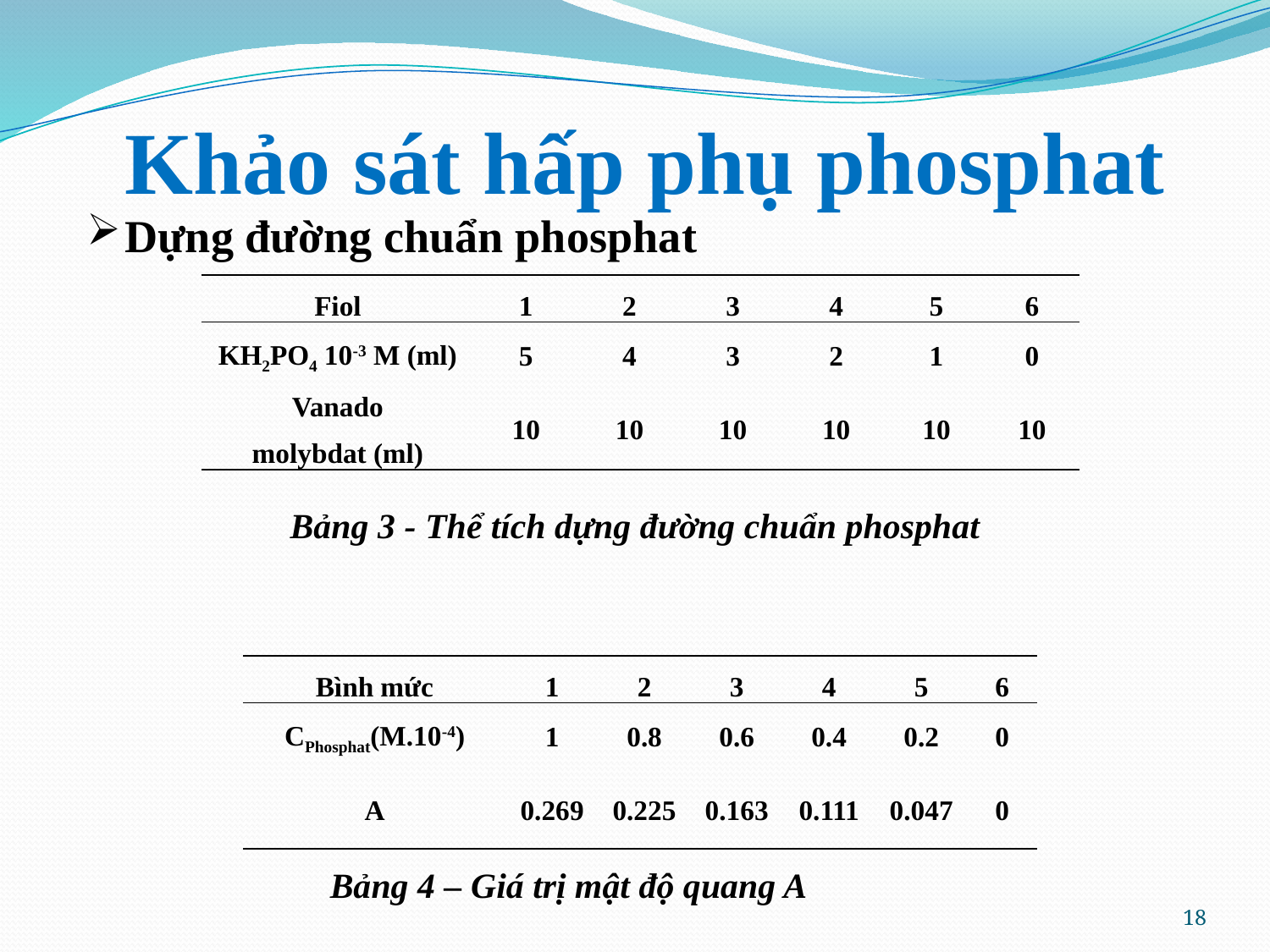

# Khảo sát hấp phụ phosphat
Dựng đường chuẩn phosphat
| Fiol | 1 | 2 | 3 | 4 | 5 | 6 |
| --- | --- | --- | --- | --- | --- | --- |
| KH2PO4 10-3 M (ml) | 5 | 4 | 3 | 2 | 1 | 0 |
| Vanado molybdat (ml) | 10 | 10 | 10 | 10 | 10 | 10 |
Bảng 3 - Thể tích dựng đường chuẩn phosphat
| Bình mức | 1 | 2 | 3 | 4 | 5 | 6 |
| --- | --- | --- | --- | --- | --- | --- |
| CPhosphat(M.10-4) | 1 | 0.8 | 0.6 | 0.4 | 0.2 | 0 |
| A | 0.269 | 0.225 | 0.163 | 0.111 | 0.047 | 0 |
Bảng 4 – Giá trị mật độ quang A
18